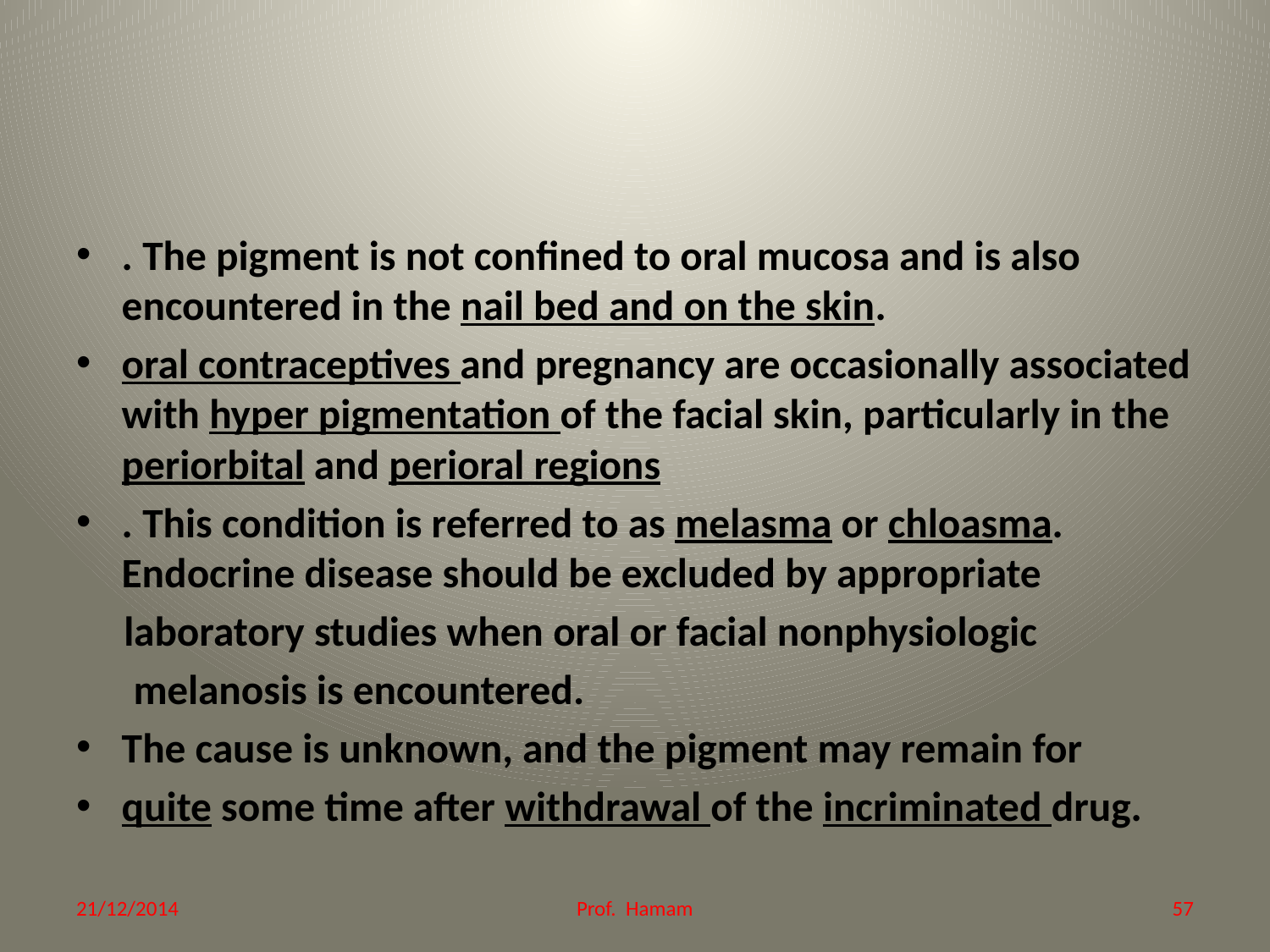

#
. The pigment is not confined to oral mucosa and is also encountered in the nail bed and on the skin.
oral contraceptives and pregnancy are occasionally associated with hyper pigmentation of the facial skin, particularly in the periorbital and perioral regions
. This condition is referred to as melasma or chloasma. Endocrine disease should be excluded by appropriate
     laboratory studies when oral or facial nonphysiologic
      melanosis is encountered.
The cause is unknown, and the pigment may remain for
quite some time after withdrawal of the incriminated drug.

21/12/2014
Prof.  Hamam
57